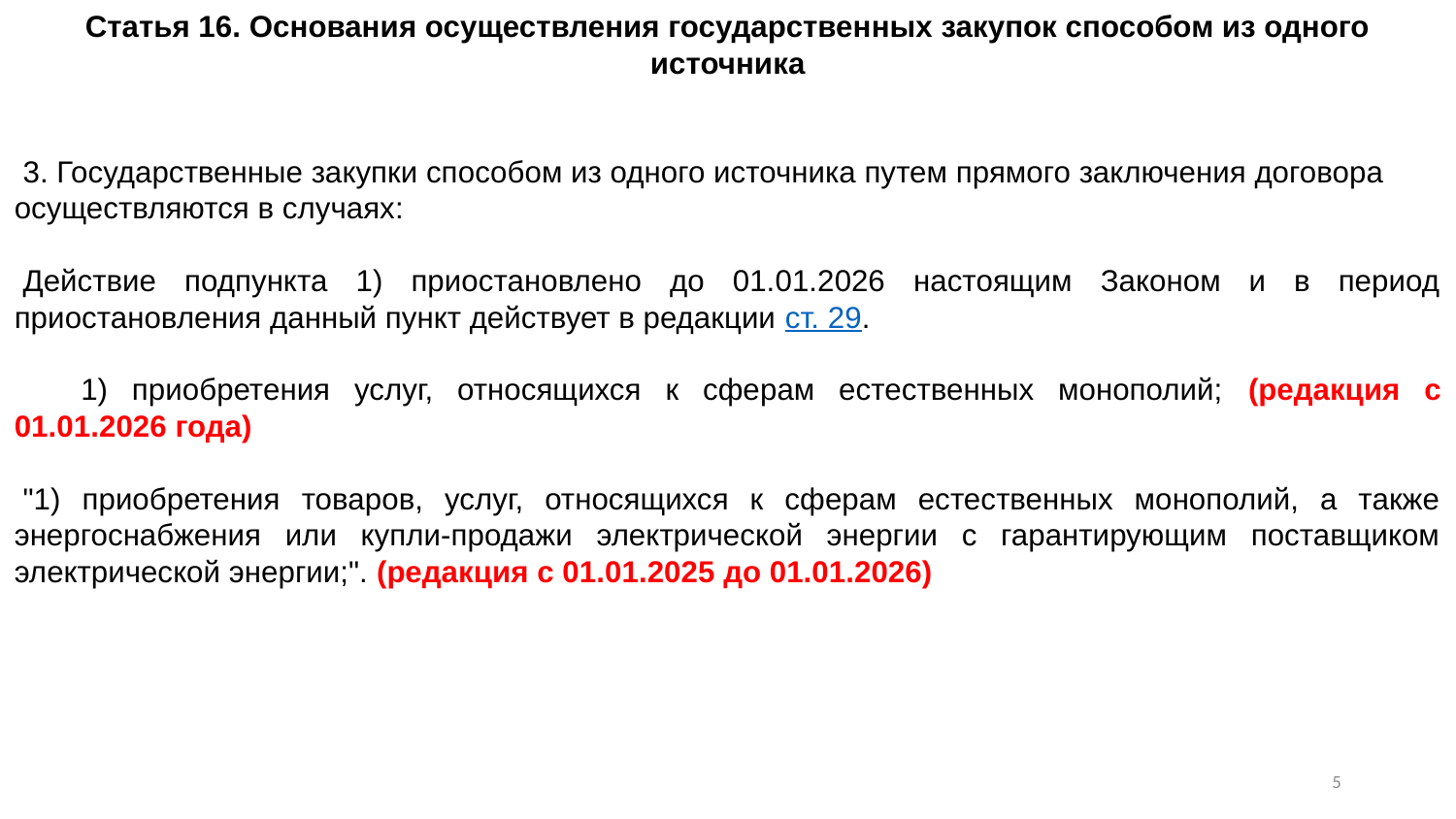

Статья 16. Основания осуществления государственных закупок способом из одного источника

 3. Государственные закупки способом из одного источника путем прямого заключения договора осуществляются в случаях:

 Действие подпункта 1) приостановлено до 01.01.2026 настоящим Законом и в период приостановления данный пункт действует в редакции ст. 29.
      1) приобретения услуг, относящихся к сферам естественных монополий; (редакция с 01.01.2026 года)

 "1) приобретения товаров, услуг, относящихся к сферам естественных монополий, а также энергоснабжения или купли-продажи электрической энергии с гарантирующим поставщиком электрической энергии;". (редакция с 01.01.2025 до 01.01.2026)

5